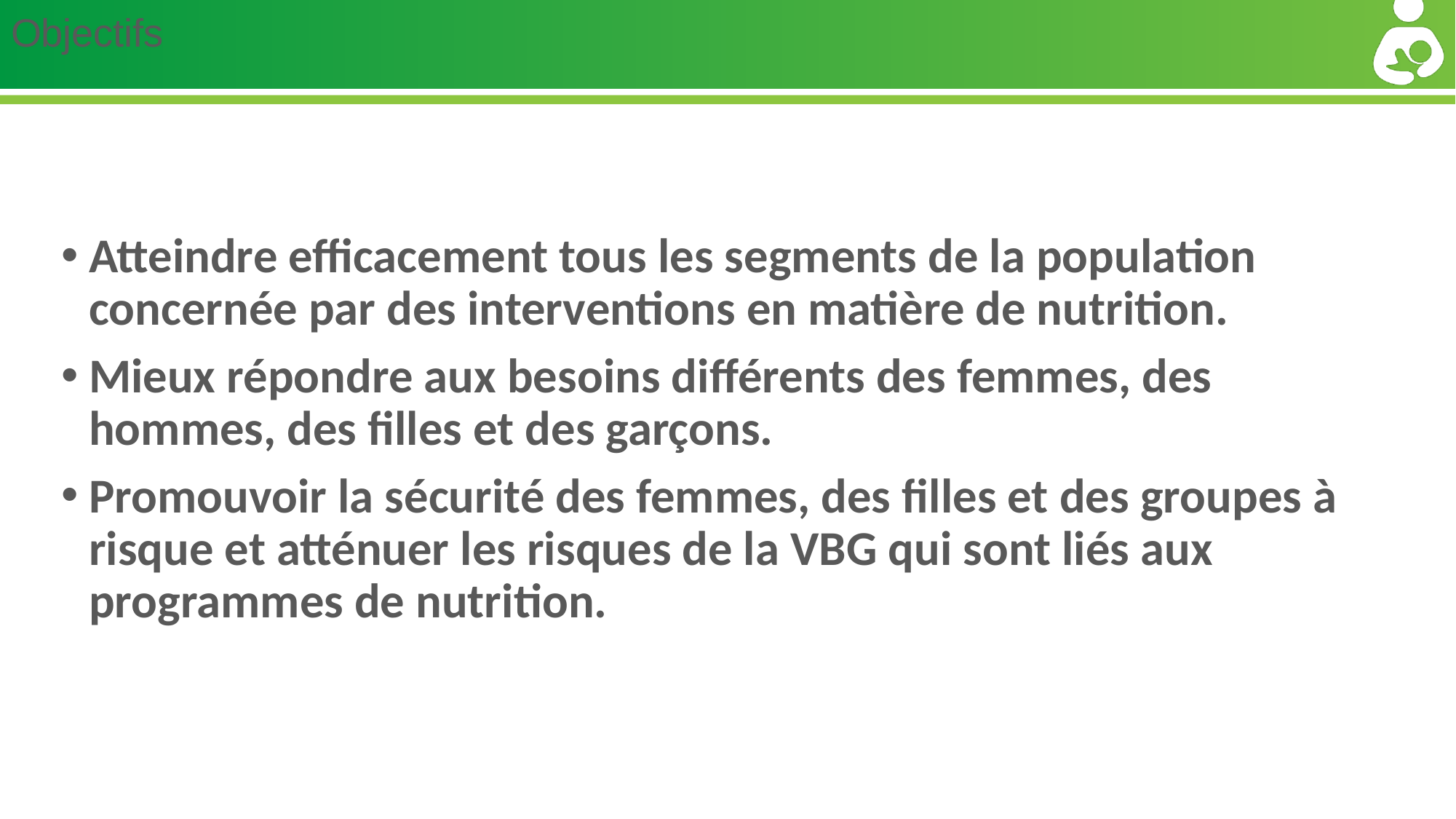

# Objectifs
Atteindre efficacement tous les segments de la population concernée par des interventions en matière de nutrition.
Mieux répondre aux besoins différents des femmes, des hommes, des filles et des garçons.
Promouvoir la sécurité des femmes, des filles et des groupes à risque et atténuer les risques de la VBG qui sont liés aux programmes de nutrition.